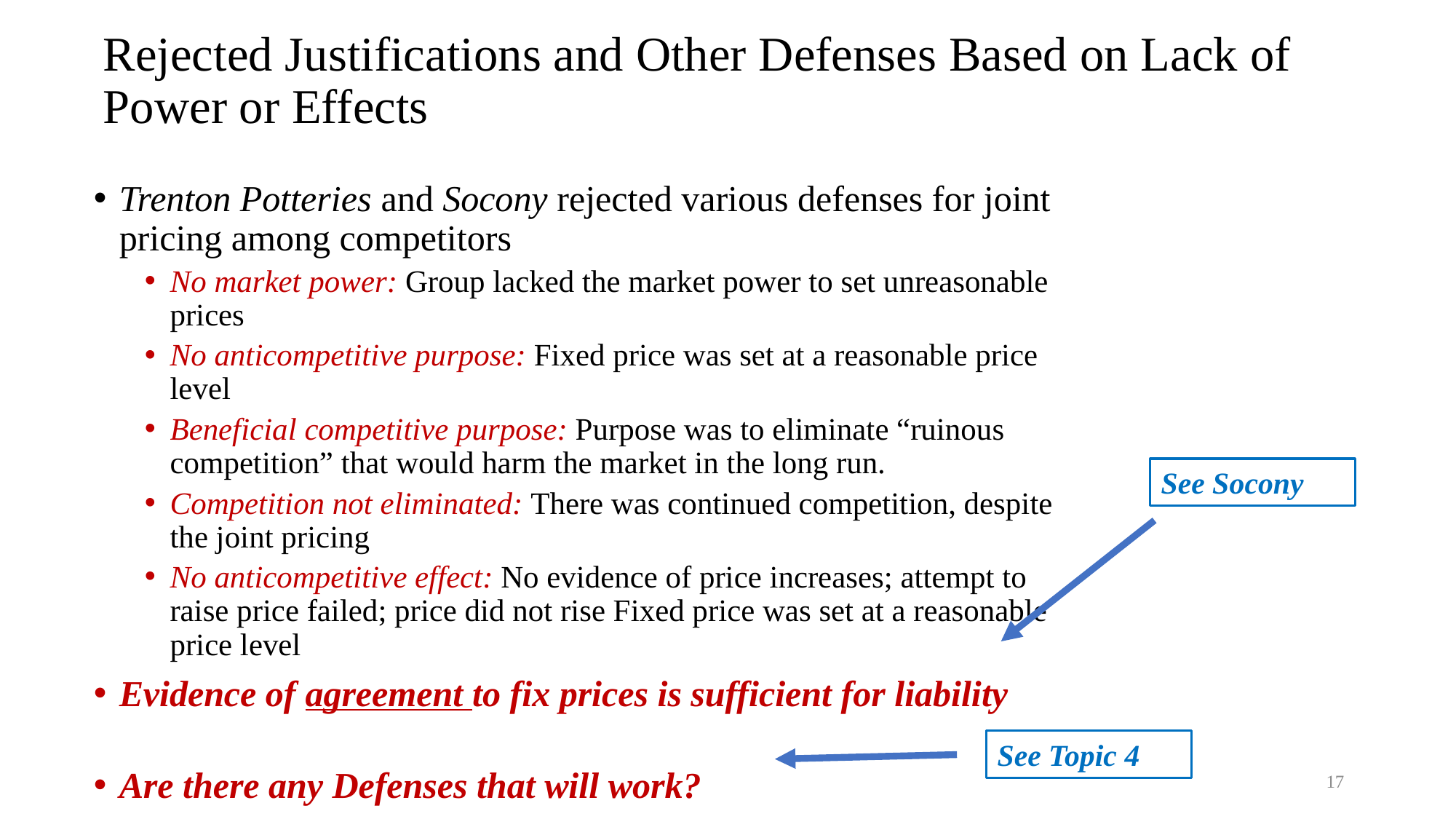

# Rejected Justifications and Other Defenses Based on Lack of Power or Effects
Trenton Potteries and Socony rejected various defenses for joint pricing among competitors
No market power: Group lacked the market power to set unreasonable prices
No anticompetitive purpose: Fixed price was set at a reasonable price level
Beneficial competitive purpose: Purpose was to eliminate “ruinous competition” that would harm the market in the long run.
Competition not eliminated: There was continued competition, despite the joint pricing
No anticompetitive effect: No evidence of price increases; attempt to raise price failed; price did not rise Fixed price was set at a reasonable price level
Evidence of agreement to fix prices is sufficient for liability
Are there any Defenses that will work?

See Socony
See Topic 4
17